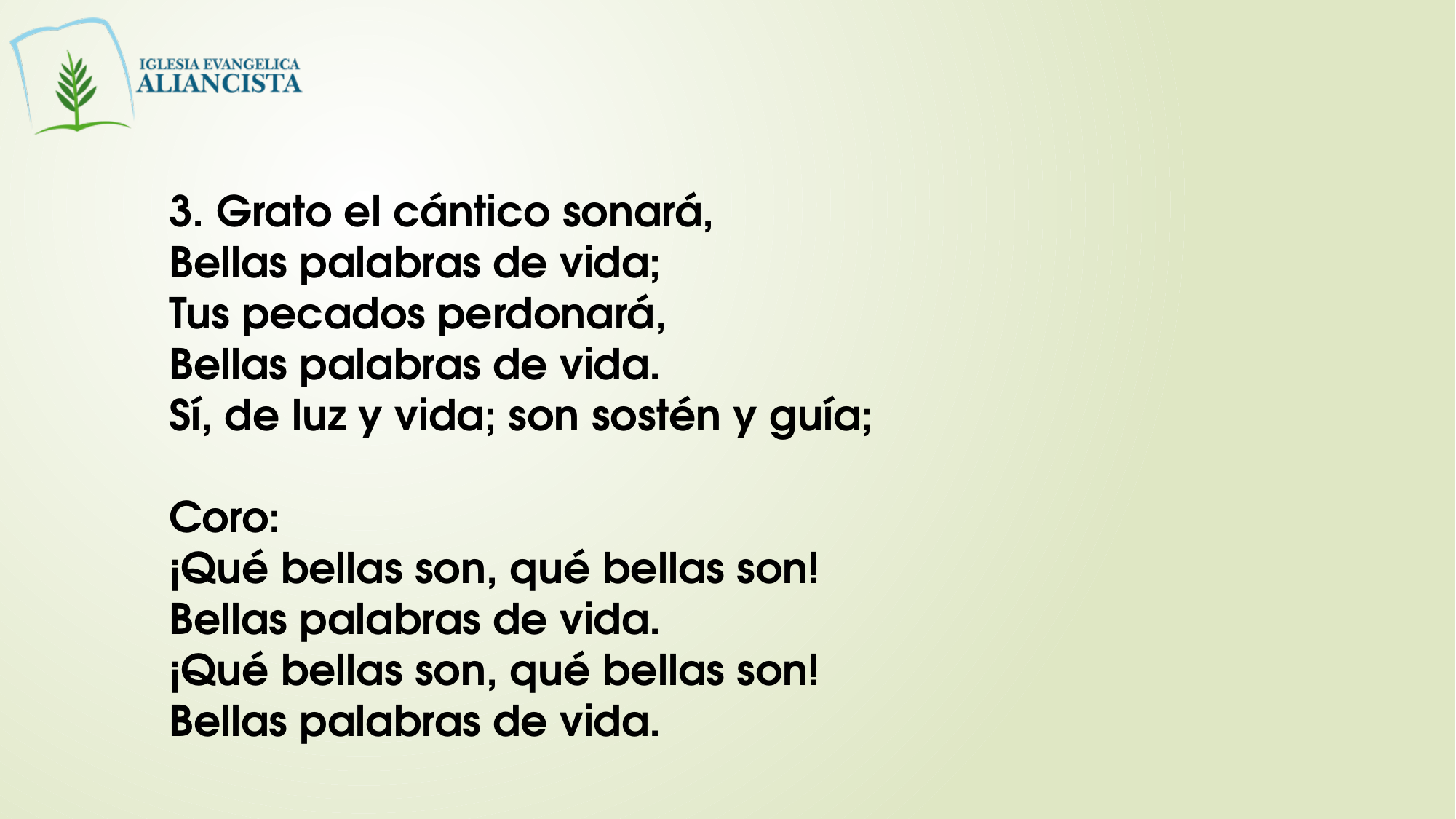

3. Grato el cántico sonará,
Bellas palabras de vida;
Tus pecados perdonará,
Bellas palabras de vida.
Sí, de luz y vida; son sostén y guía;

Coro:
¡Qué bellas son, qué bellas son!
Bellas palabras de vida.
¡Qué bellas son, qué bellas son!
Bellas palabras de vida.